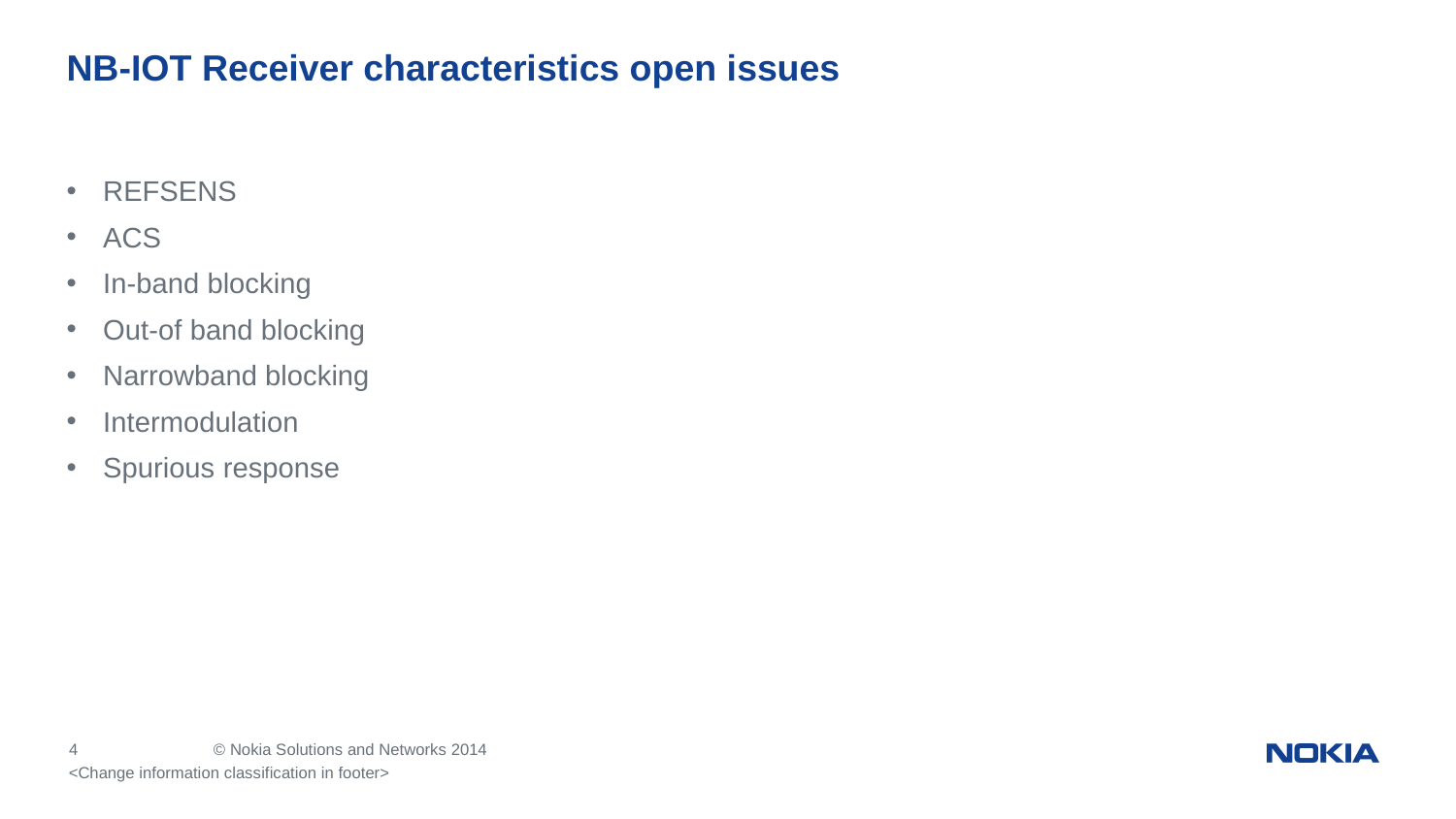

# NB-IOT Receiver characteristics open issues
REFSENS
ACS
In-band blocking
Out-of band blocking
Narrowband blocking
Intermodulation
Spurious response

<Change information classification in footer>